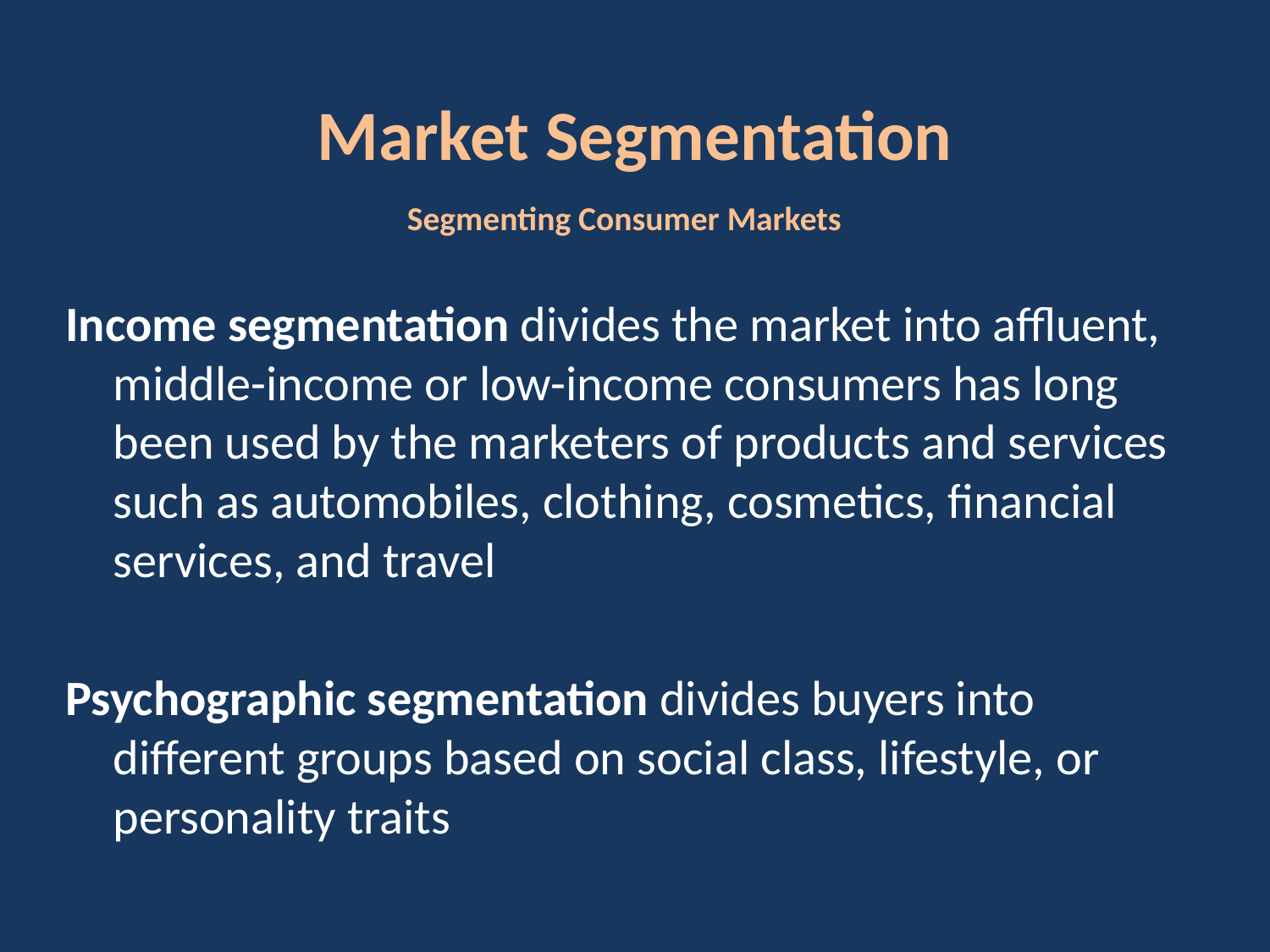

# Market Segmentation
Segmenting Consumer Markets

Income segmentation divides the market into affluent, middle-income or low-income consumers has long been used by the marketers of products and services such as automobiles, clothing, cosmetics, financial services, and travel

Psychographic segmentation divides buyers into different groups based on social class, lifestyle, or personality traits